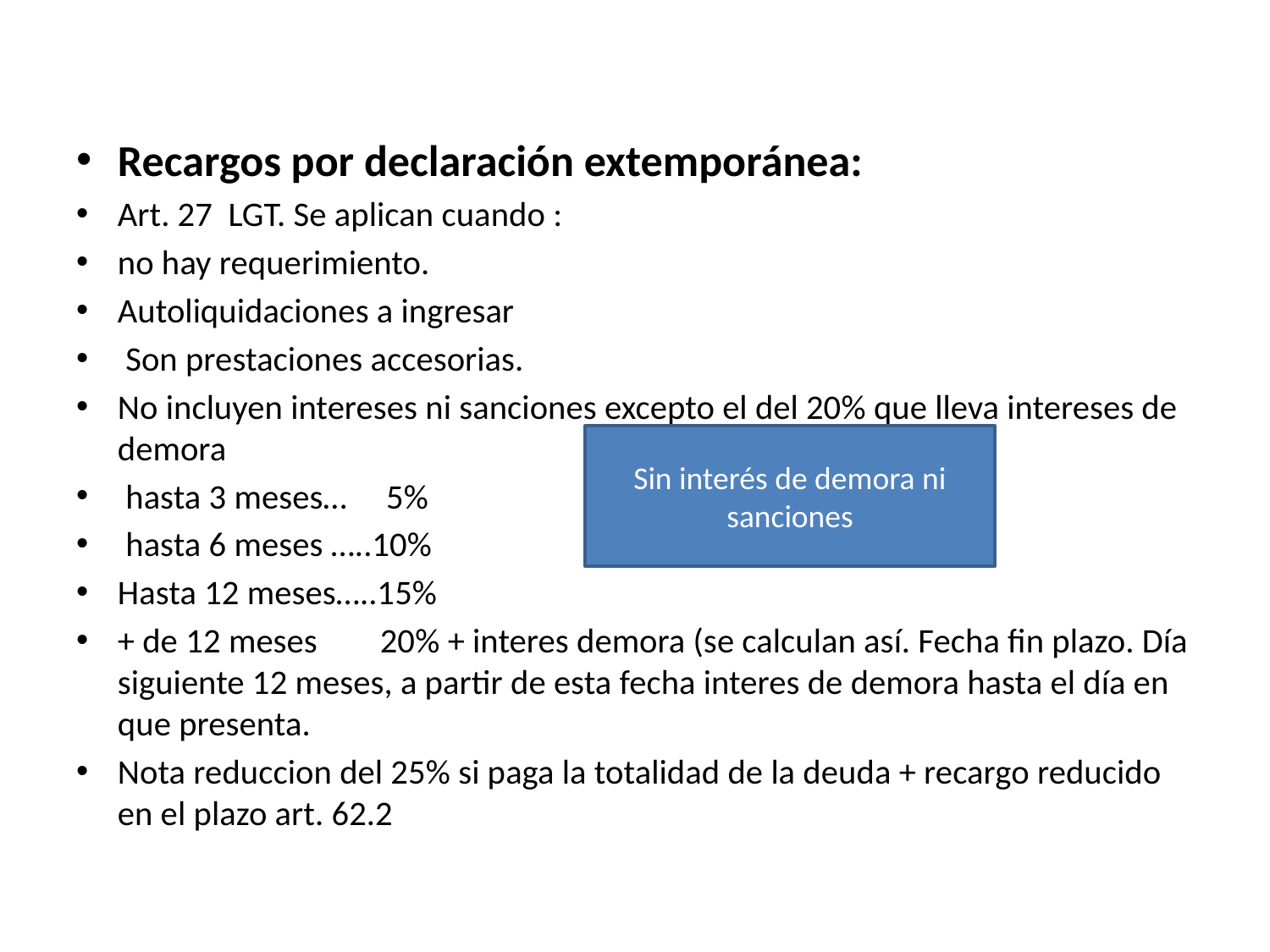

Recargos por declaración extemporánea:
Art. 27  LGT. Se aplican cuando :
no hay requerimiento.
Autoliquidaciones a ingresar
 Son prestaciones accesorias.
No incluyen intereses ni sanciones excepto el del 20% que lleva intereses de demora
 hasta 3 meses…     5%
 hasta 6 meses …..10%
Hasta 12 meses…..15%
+ de 12 meses        20% + interes demora (se calculan así. Fecha fin plazo. Día siguiente 12 meses, a partir de esta fecha interes de demora hasta el día en que presenta.
Nota reduccion del 25% si paga la totalidad de la deuda + recargo reducido en el plazo art. 62.2

Sin interés de demora ni sanciones